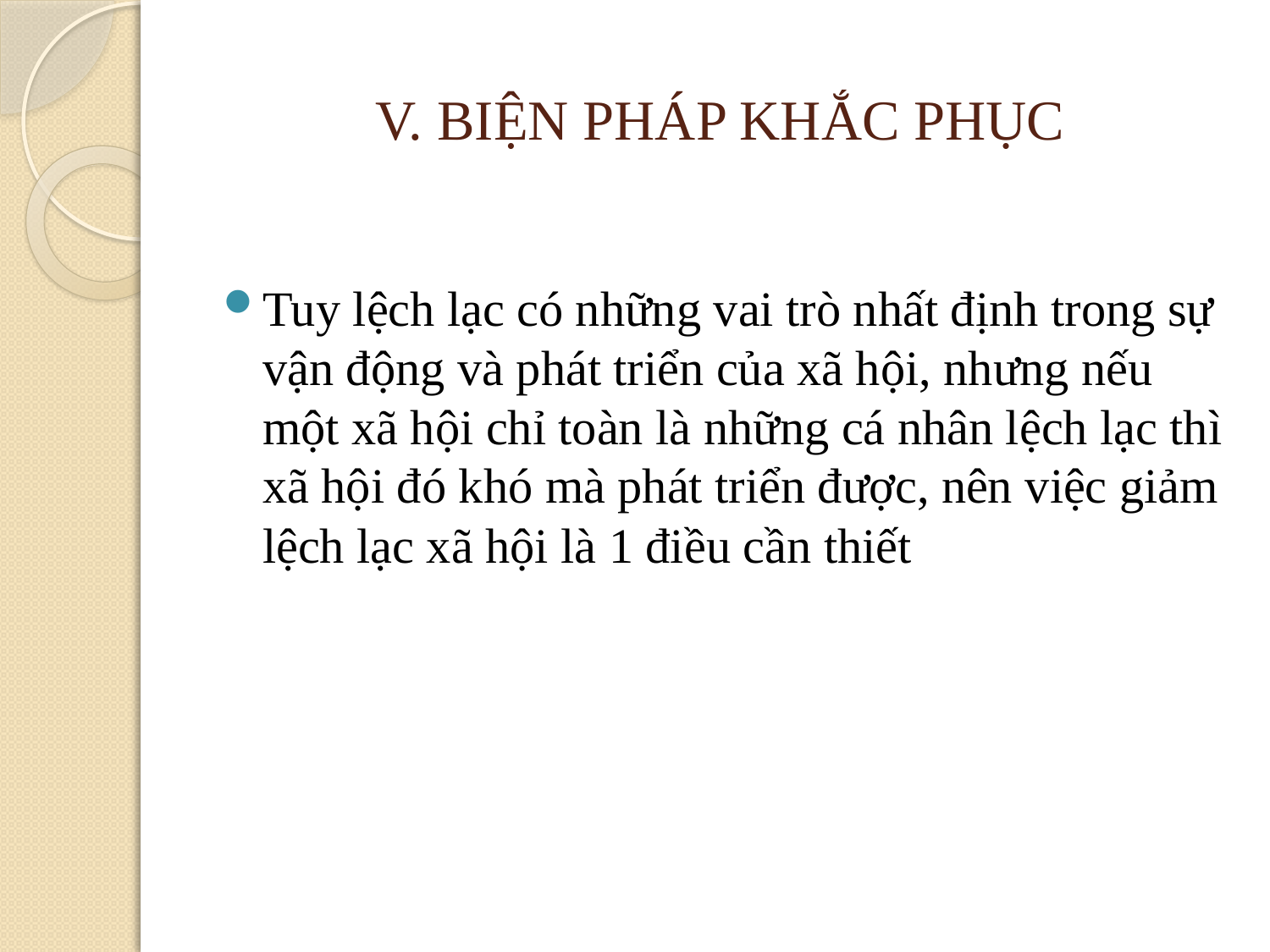

# V. BIỆN PHÁP KHẮC PHỤC

Tuy lệch lạc có những vai trò nhất định trong sự vận động và phát triển của xã hội, nhưng nếu một xã hội chỉ toàn là những cá nhân lệch lạc thì xã hội đó khó mà phát triển được, nên việc giảm lệch lạc xã hội là 1 điều cần thiết